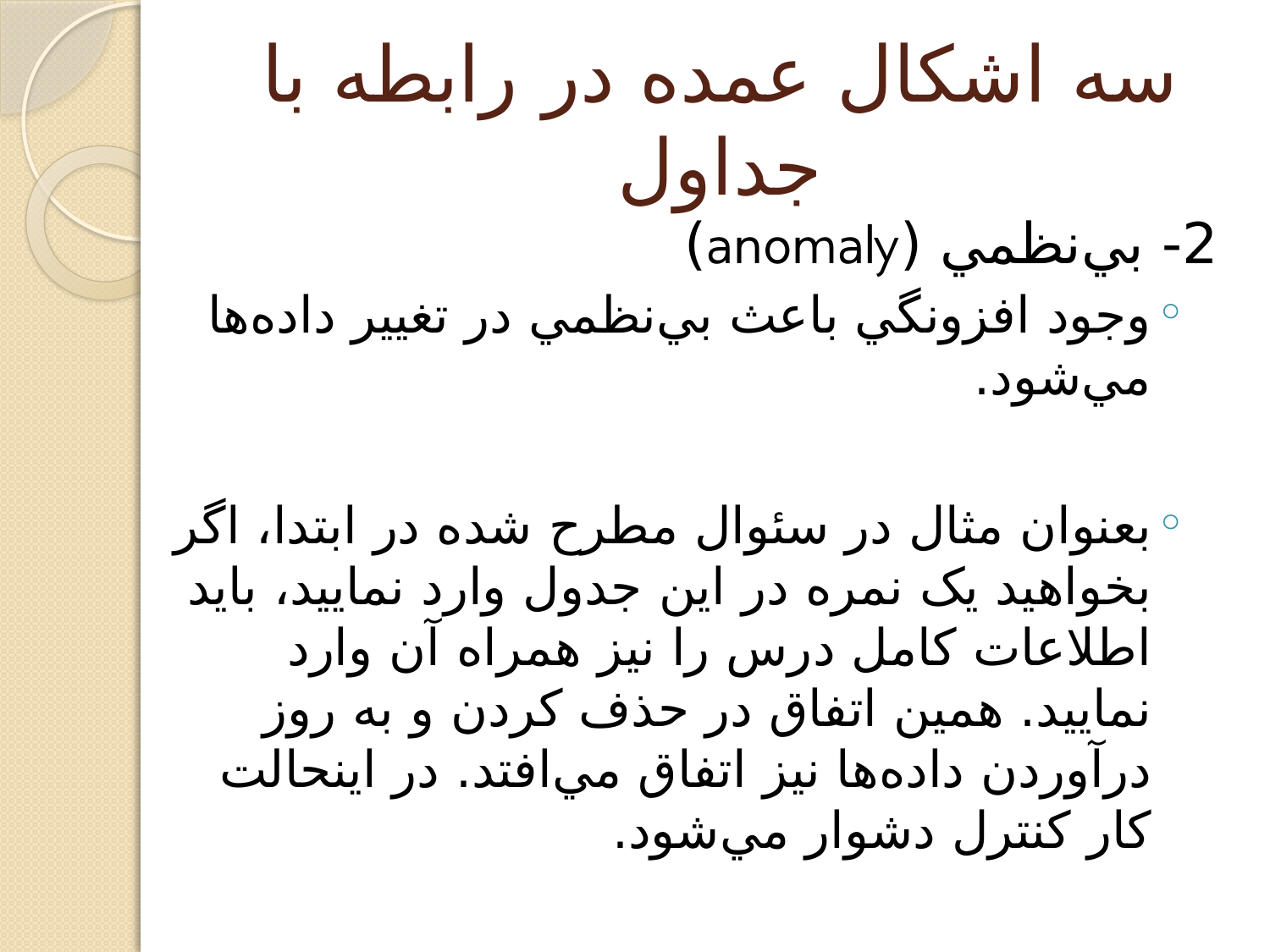

# سه اشکال عمده در رابطه با جداول
2- بي‌نظمي (anomaly)
وجود افزونگي باعث بي‌نظمي در تغيير داده‌ها مي‌شود.

بعنوان مثال در سئوال مطرح شده در ابتدا، اگر بخواهيد يک نمره در اين جدول وارد نماييد، بايد اطلاعات کامل درس را نيز همراه آن وارد نماييد. همين اتفاق در حذف کردن و به روز درآوردن داده‌ها نيز اتفاق مي‌افتد. در اينحالت کار کنترل دشوار مي‌شود.